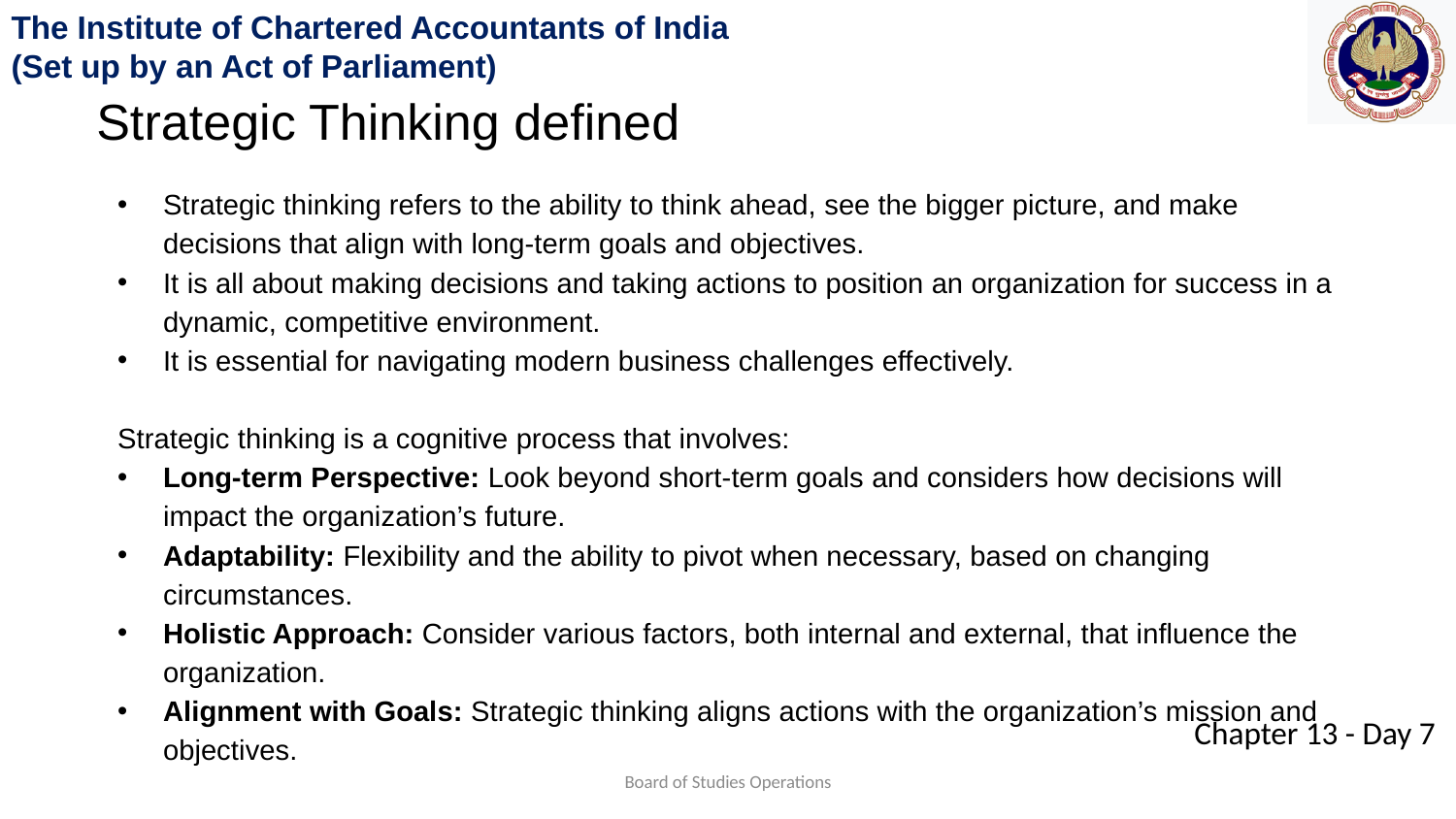

Strategic Thinking defined
Strategic thinking refers to the ability to think ahead, see the bigger picture, and make decisions that align with long-term goals and objectives.
It is all about making decisions and taking actions to position an organization for success in a dynamic, competitive environment.
It is essential for navigating modern business challenges effectively.

Strategic thinking is a cognitive process that involves:
Long-term Perspective: Look beyond short-term goals and considers how decisions will impact the organization’s future.
Adaptability: Flexibility and the ability to pivot when necessary, based on changing circumstances.
Holistic Approach: Consider various factors, both internal and external, that influence the organization.
Alignment with Goals: Strategic thinking aligns actions with the organization’s mission and objectives.

Board of Studies Operations